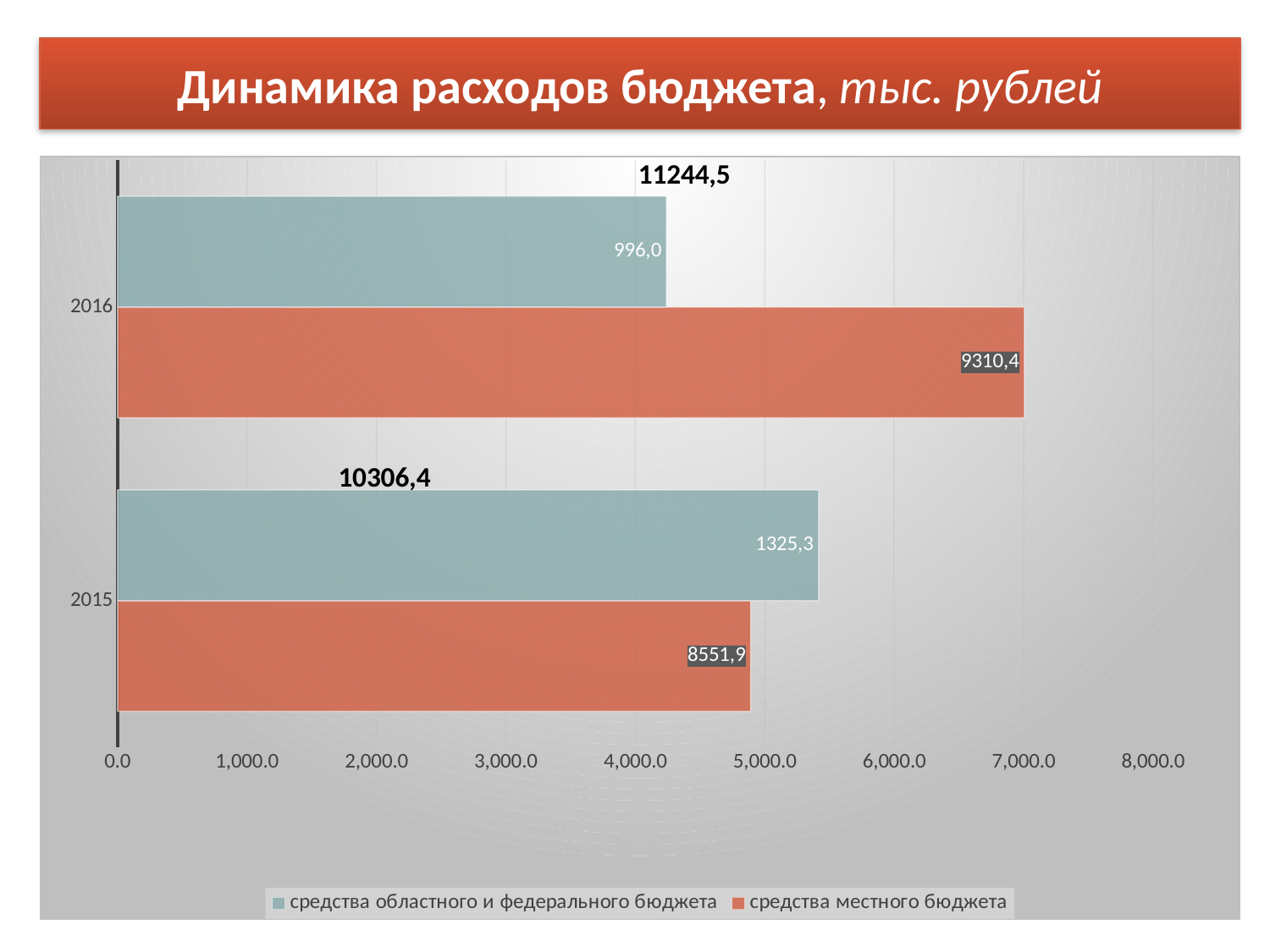

# Динамика расходов бюджета, тыс. рублей
11244,5

### Chart

| Category | средства местного бюджета | средства областного и федерального бюджета |
|---|---|---|
| 2015 | 4891.0 | 5415.4 |
| 2016 | 7005.4 | 4239.1 |
10306,4
9